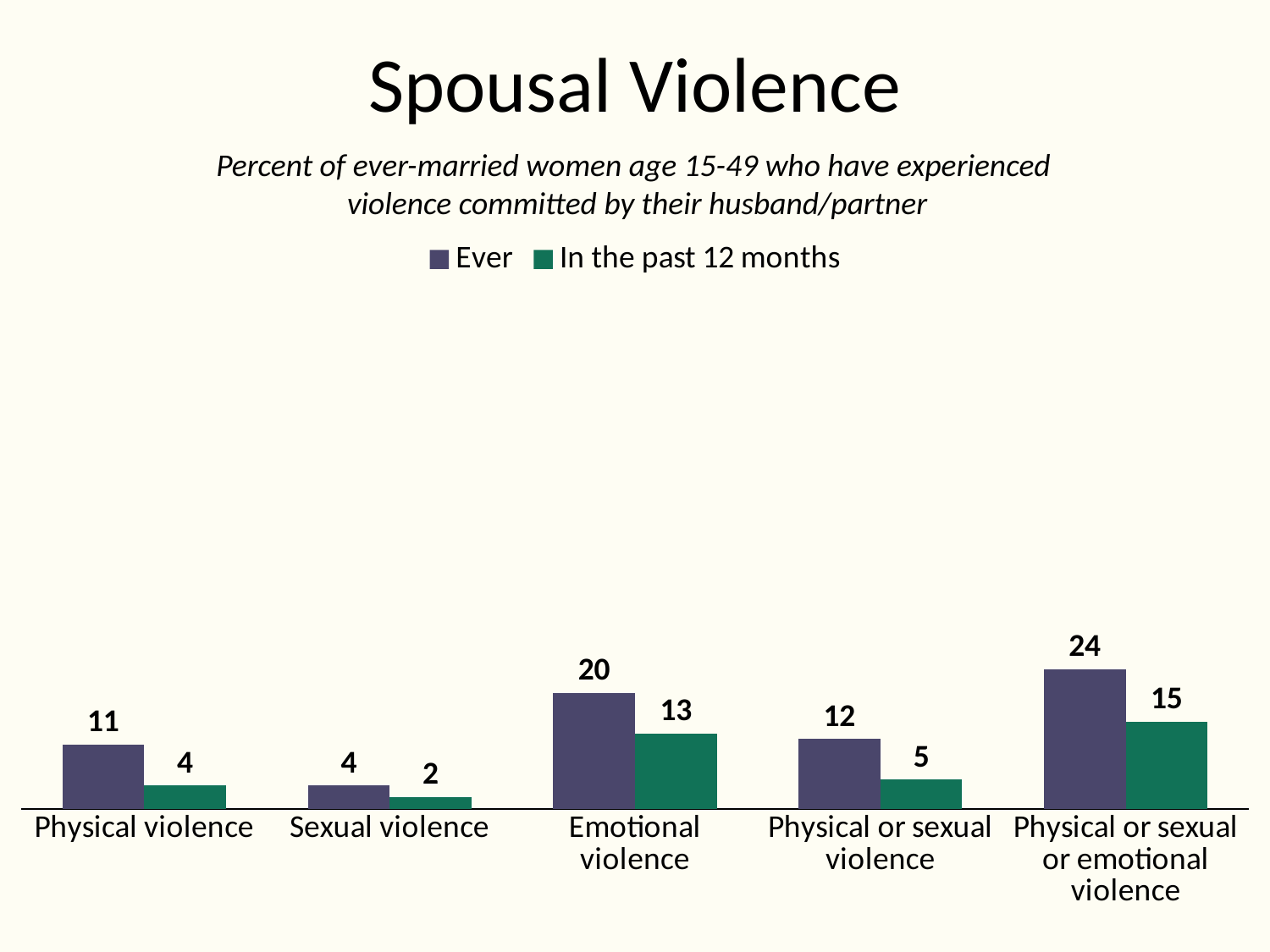

# Spousal Violence
Percent of ever-married women age 15-49 who have experienced
violence committed by their husband/partner

### Chart

| Category | Ever | In the past 12 months |
|---|---|---|
| Physical violence | 11.0 | 4.0 |
| Sexual violence | 4.0 | 2.0 |
| Emotional violence | 20.0 | 13.0 |
| Physical or sexual violence | 12.0 | 5.0 |
| Physical or sexual or emotional violence | 24.0 | 15.0 |